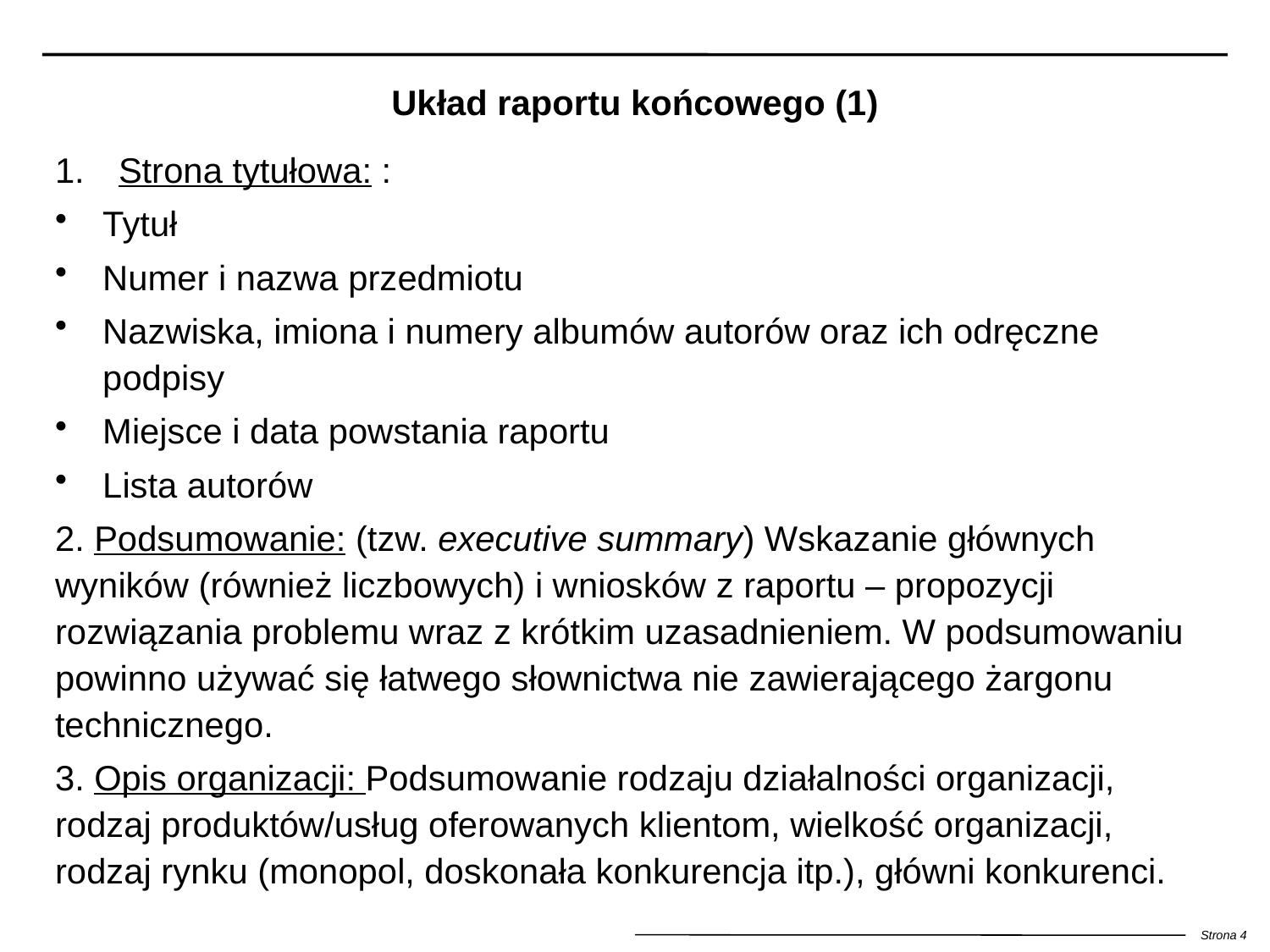

# Układ raportu końcowego (1)
Strona tytułowa: :
Tytuł
Numer i nazwa przedmiotu
Nazwiska, imiona i numery albumów autorów oraz ich odręczne podpisy
Miejsce i data powstania raportu
Lista autorów
2. Podsumowanie: (tzw. executive summary) Wskazanie głównych wyników (również liczbowych) i wniosków z raportu – propozycji rozwiązania problemu wraz z krótkim uzasadnieniem. W podsumowaniu powinno używać się łatwego słownictwa nie zawierającego żargonu technicznego.
3. Opis organizacji: Podsumowanie rodzaju działalności organizacji, rodzaj produktów/usług oferowanych klientom, wielkość organizacji, rodzaj rynku (monopol, doskonała konkurencja itp.), główni konkurenci.
Strona 4